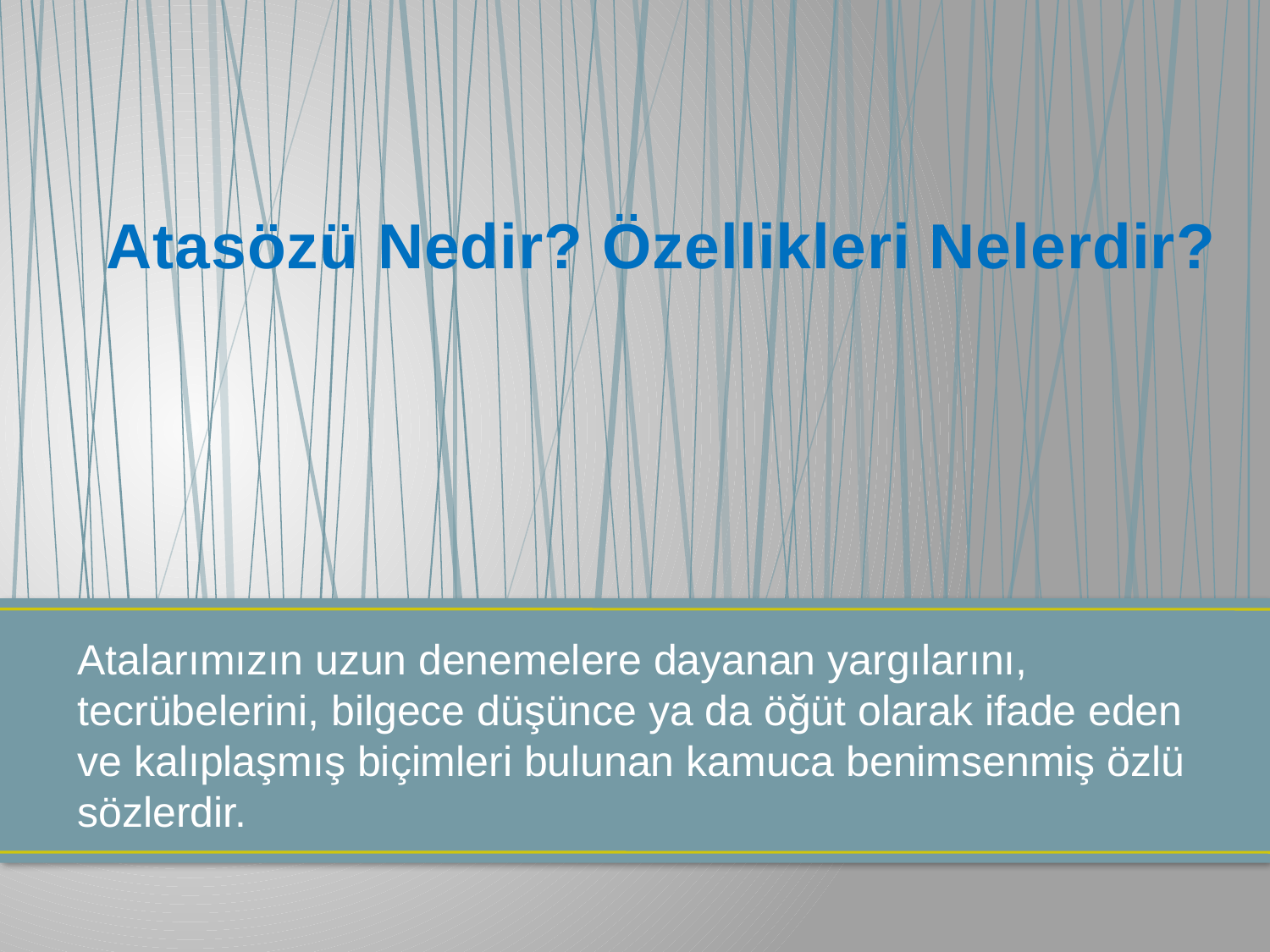

# Atasözü Nedir? Özellikleri Nelerdir?
Atalarımızın uzun denemelere dayanan yargılarını, tecrübelerini, bilgece düşünce ya da öğüt olarak ifade eden ve kalıplaşmış biçimleri bulunan kamuca benimsenmiş özlü sözlerdir.